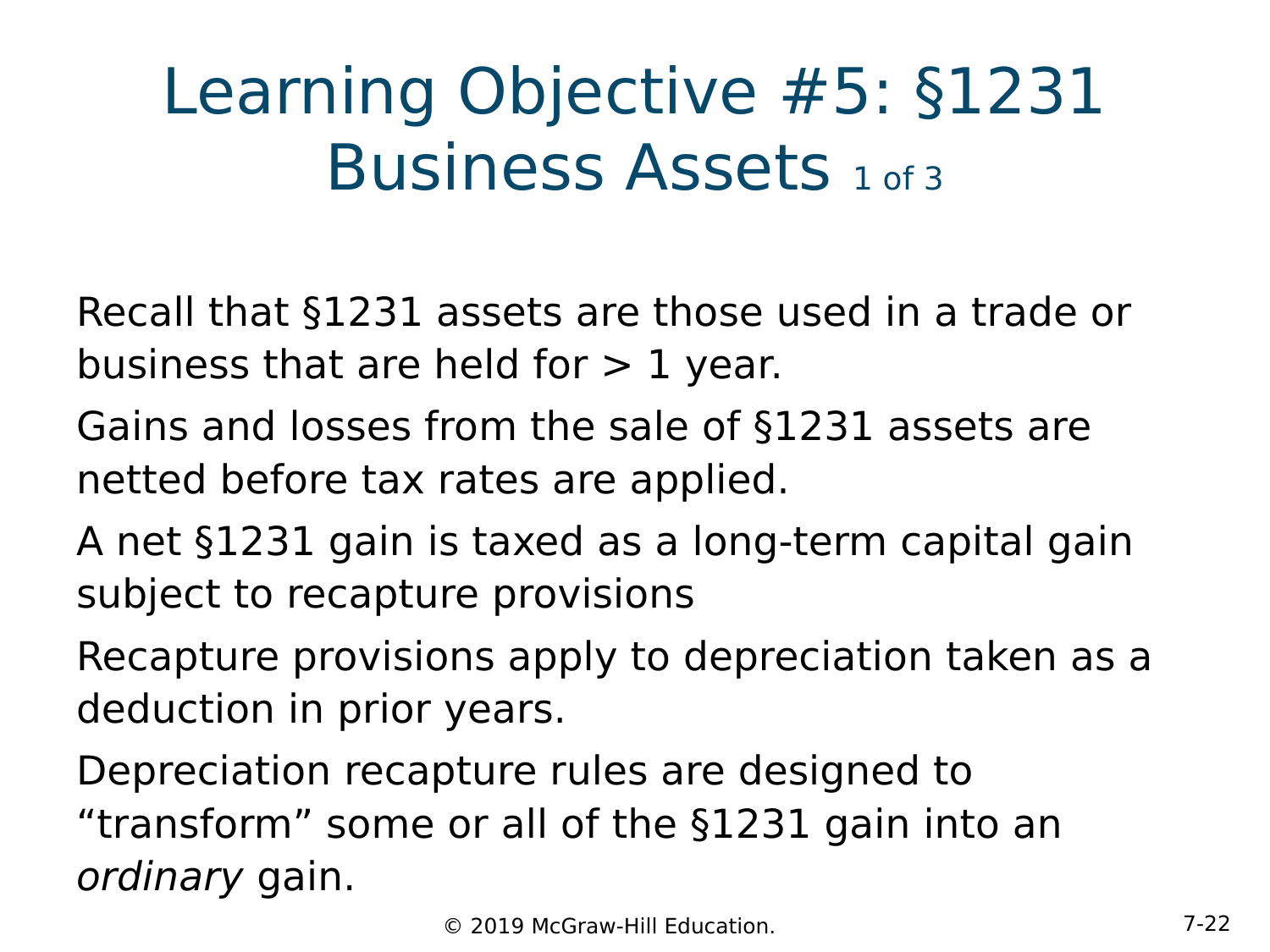

# Learning Objective #5: §1231 Business Assets 1 of 3
Recall that §1231 assets are those used in a trade or business that are held for > 1 year.
Gains and losses from the sale of §1231 assets are netted before tax rates are applied.
A net §1231 gain is taxed as a long-term capital gain subject to recapture provisions
Recapture provisions apply to depreciation taken as a deduction in prior years.
Depreciation recapture rules are designed to “transform” some or all of the §1231 gain into an ordinary gain.